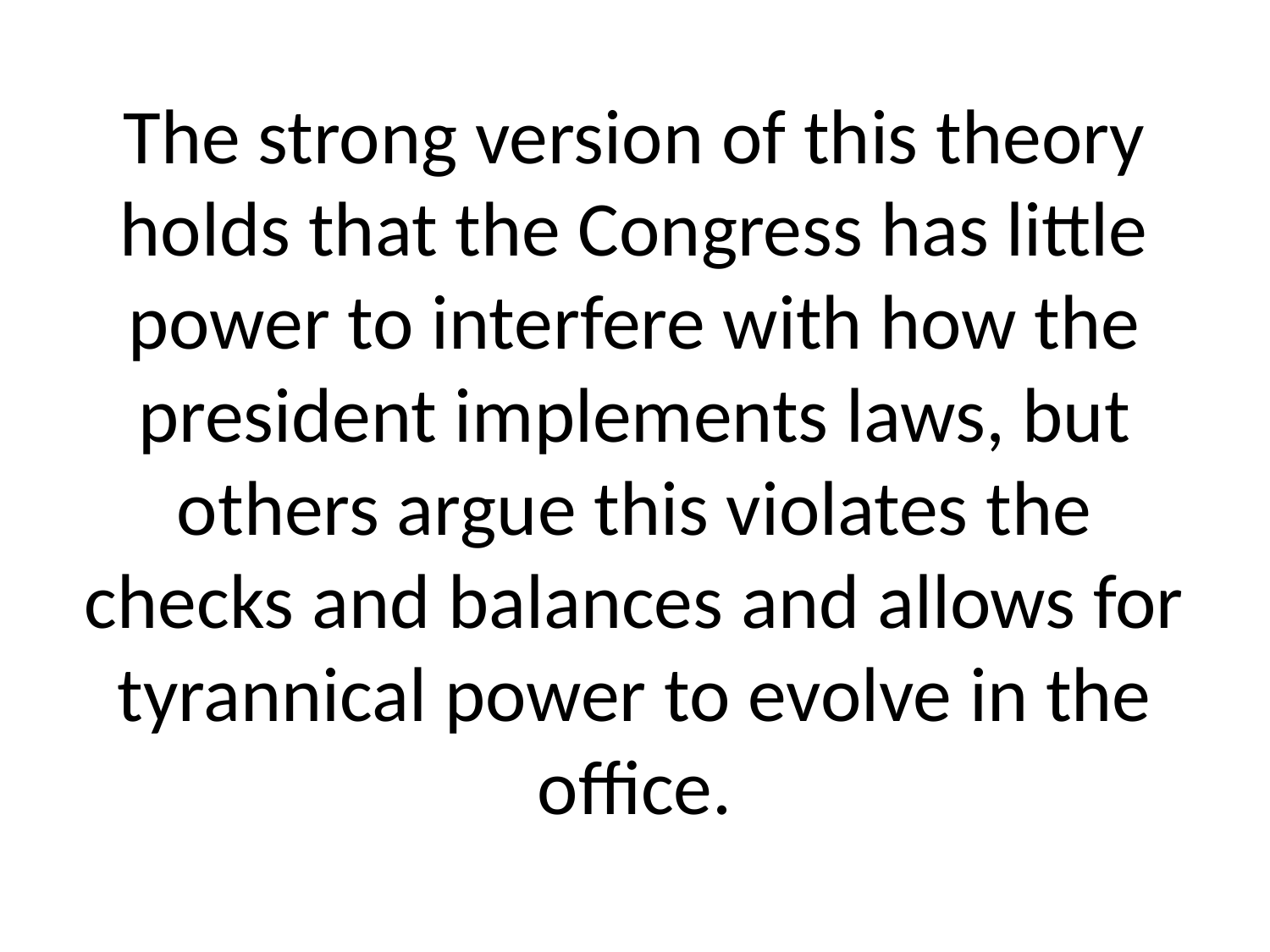

# The strong version of this theory holds that the Congress has little power to interfere with how the president implements laws, but others argue this violates the checks and balances and allows for tyrannical power to evolve in the office.